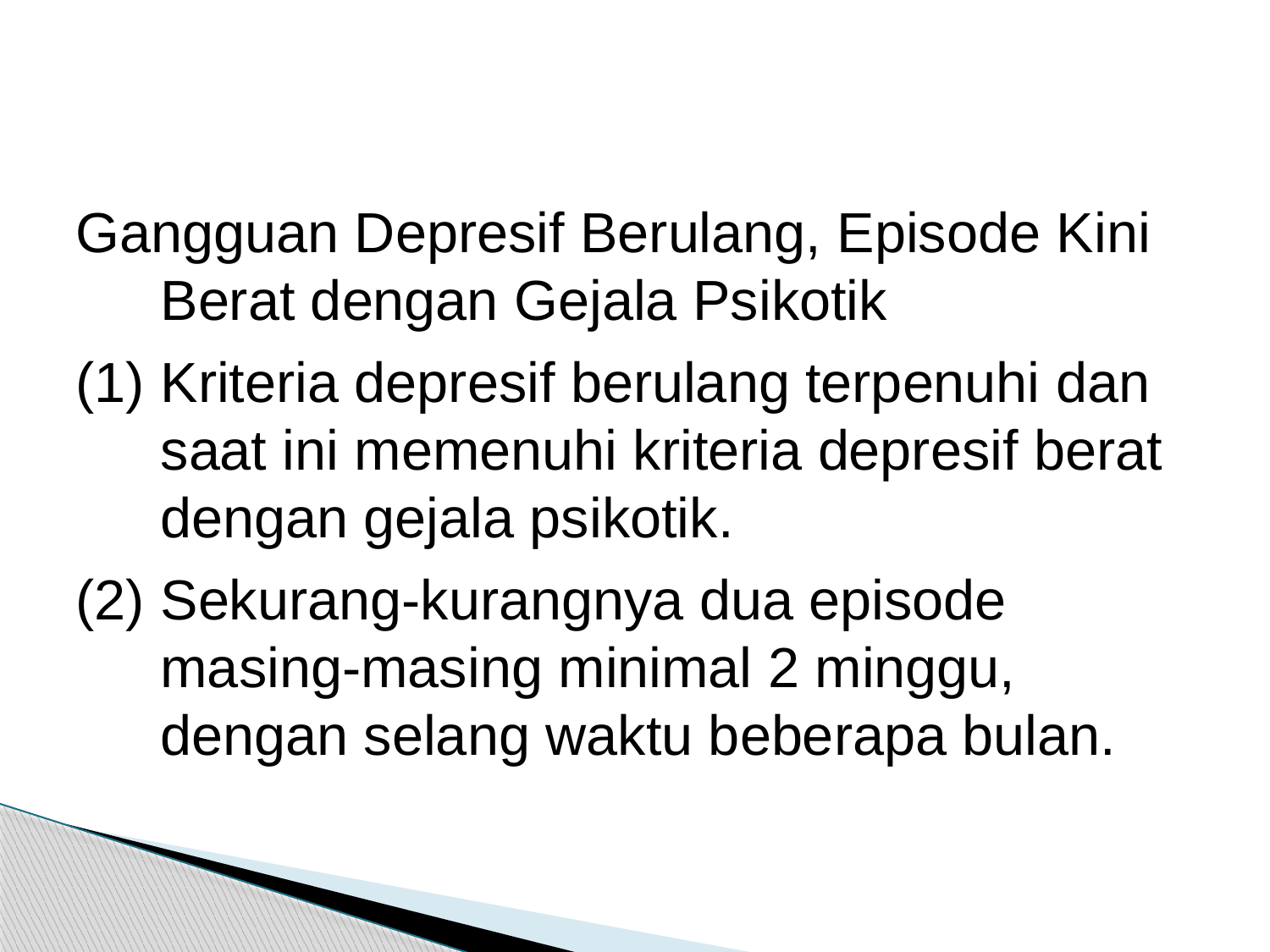

Gangguan Depresif Berulang, Episode Kini Berat dengan Gejala Psikotik
(1)	Kriteria depresif berulang terpenuhi dan saat ini memenuhi kriteria depresif berat dengan gejala psikotik.
(2)	Sekurang-kurangnya dua episode masing-masing minimal 2 minggu, dengan selang waktu beberapa bulan.